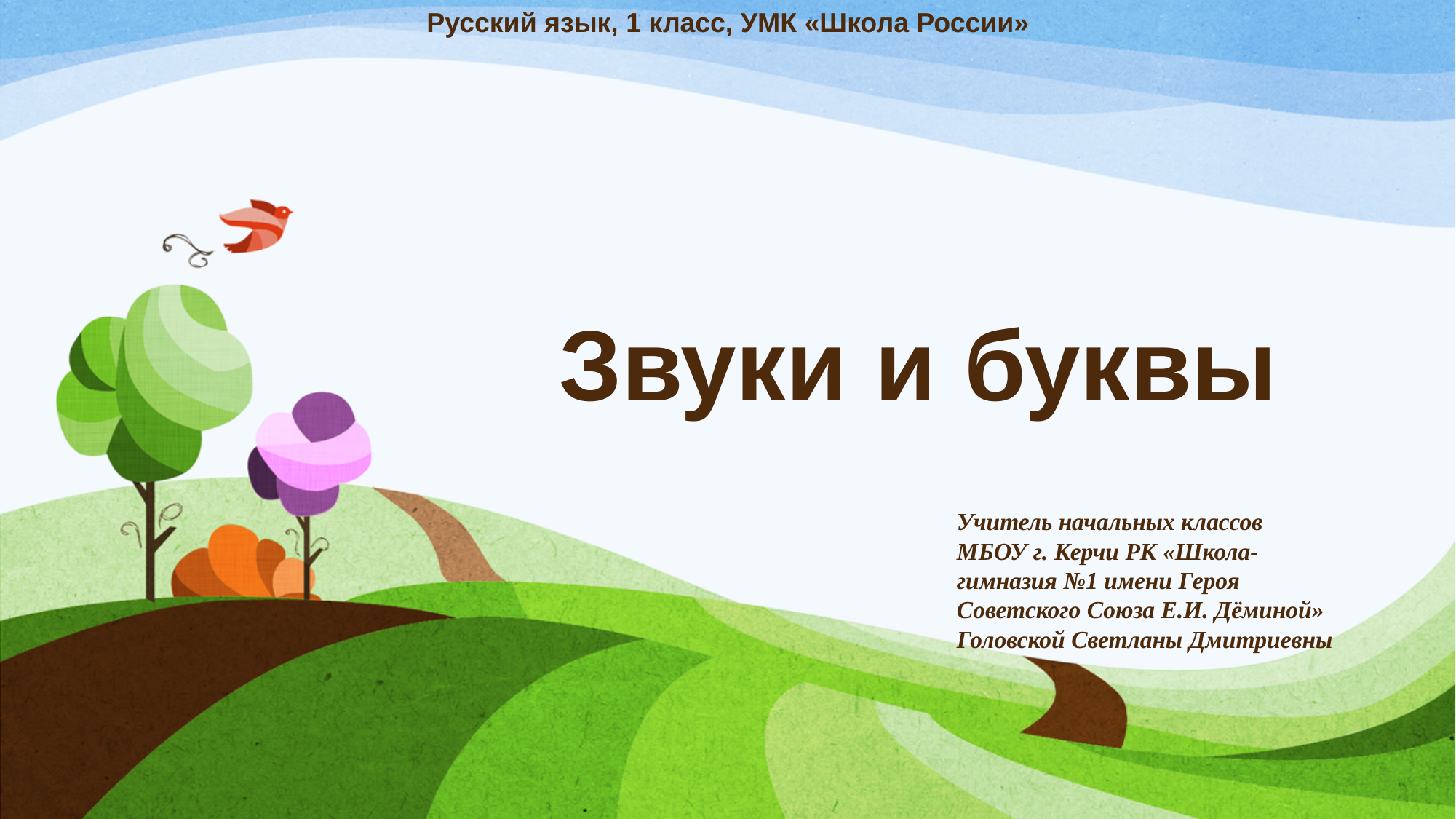

Русский язык, 1 класс, УМК «Школа России»
# Звуки и буквы
Учитель начальных классов
МБОУ г. Керчи РК «Школа-
гимназия №1 имени Героя
Советского Союза Е.И. Дёминой»
Головской Светланы Дмитриевны